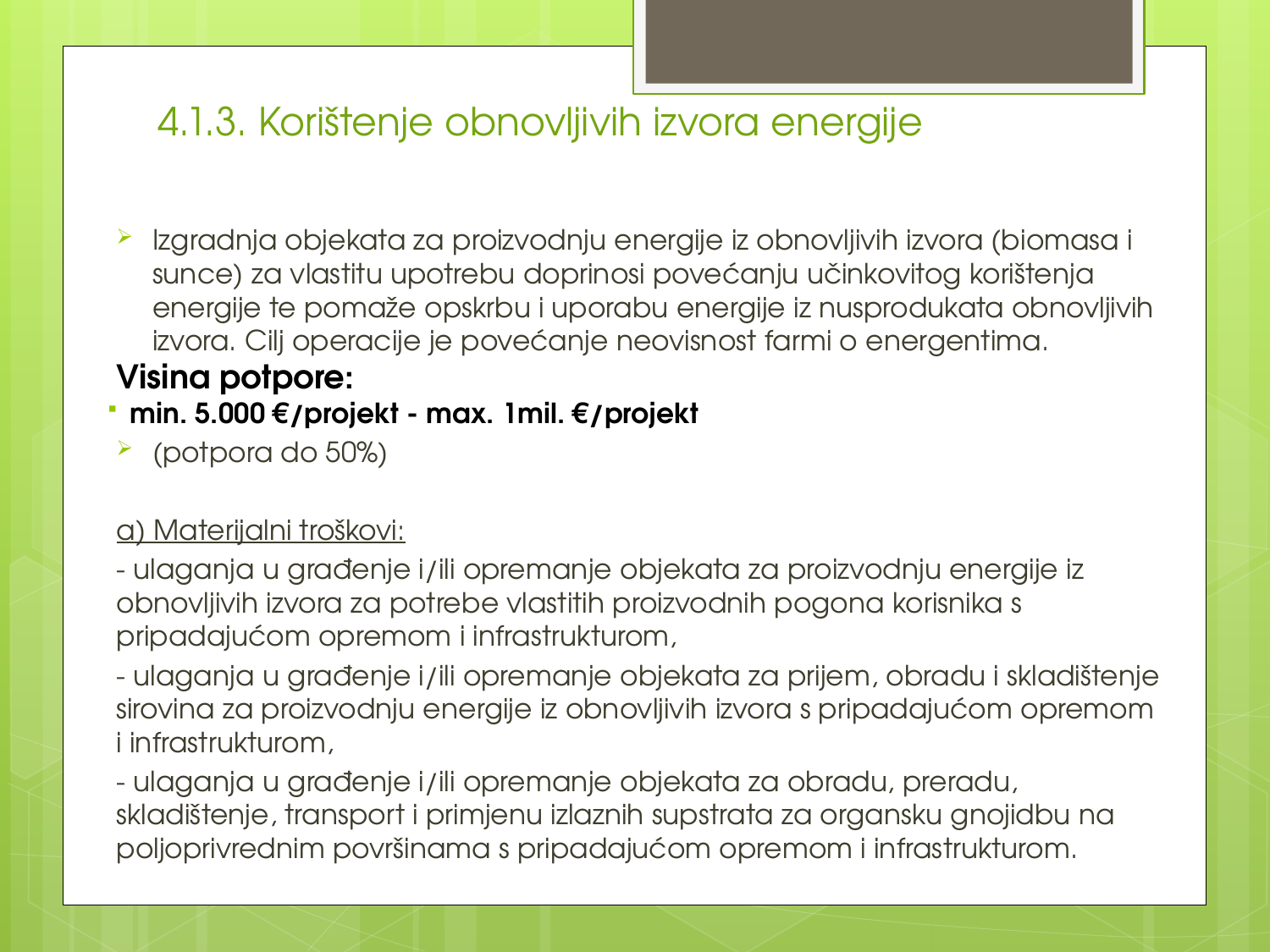

# 4.1.3. Korištenje obnovljivih izvora energije
Izgradnja objekata za proizvodnju energije iz obnovljivih izvora (biomasa i sunce) za vlastitu upotrebu doprinosi povećanju učinkovitog korištenja energije te pomaže opskrbu i uporabu energije iz nusprodukata obnovljivih izvora. Cilj operacije je povećanje neovisnost farmi o energentima.
Visina potpore:
min. 5.000 €/projekt - max. 1mil. €/projekt
(potpora do 50%)

a) Materijalni troškovi:
- ulaganja u građenje i/ili opremanje objekata za proizvodnju energije iz obnovljivih izvora za potrebe vlastitih proizvodnih pogona korisnika s pripadajućom opremom i infrastrukturom,
- ulaganja u građenje i/ili opremanje objekata za prijem, obradu i skladištenje sirovina za proizvodnju energije iz obnovljivih izvora s pripadajućom opremom i infrastrukturom,
- ulaganja u građenje i/ili opremanje objekata za obradu, preradu, skladištenje, transport i primjenu izlaznih supstrata za organsku gnojidbu na poljoprivrednim površinama s pripadajućom opremom i infrastrukturom.